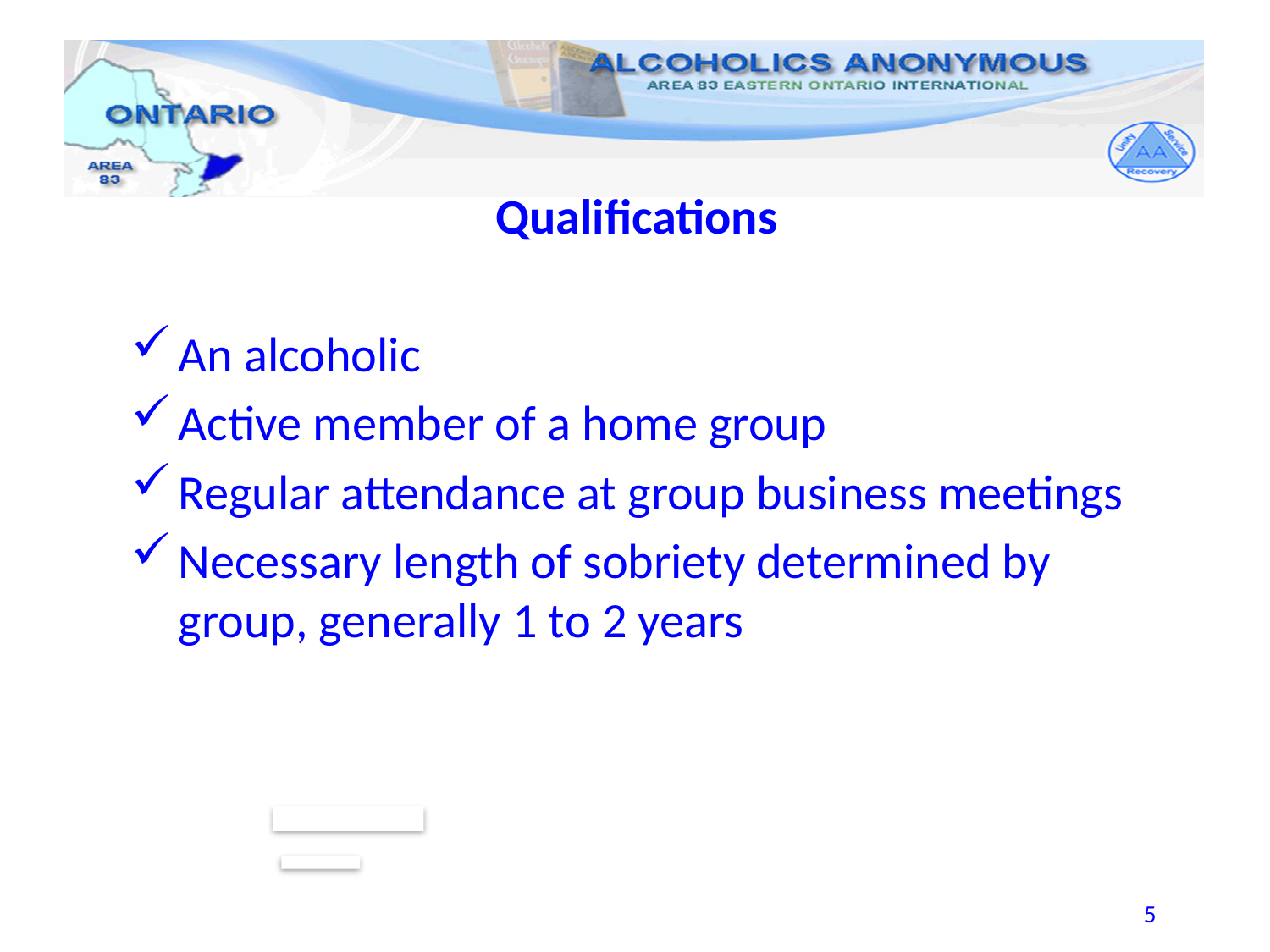

Qualifications

An alcoholic
Active member of a home group
Regular attendance at group business meetings
Necessary length of sobriety determined by group, generally 1 to 2 years
5